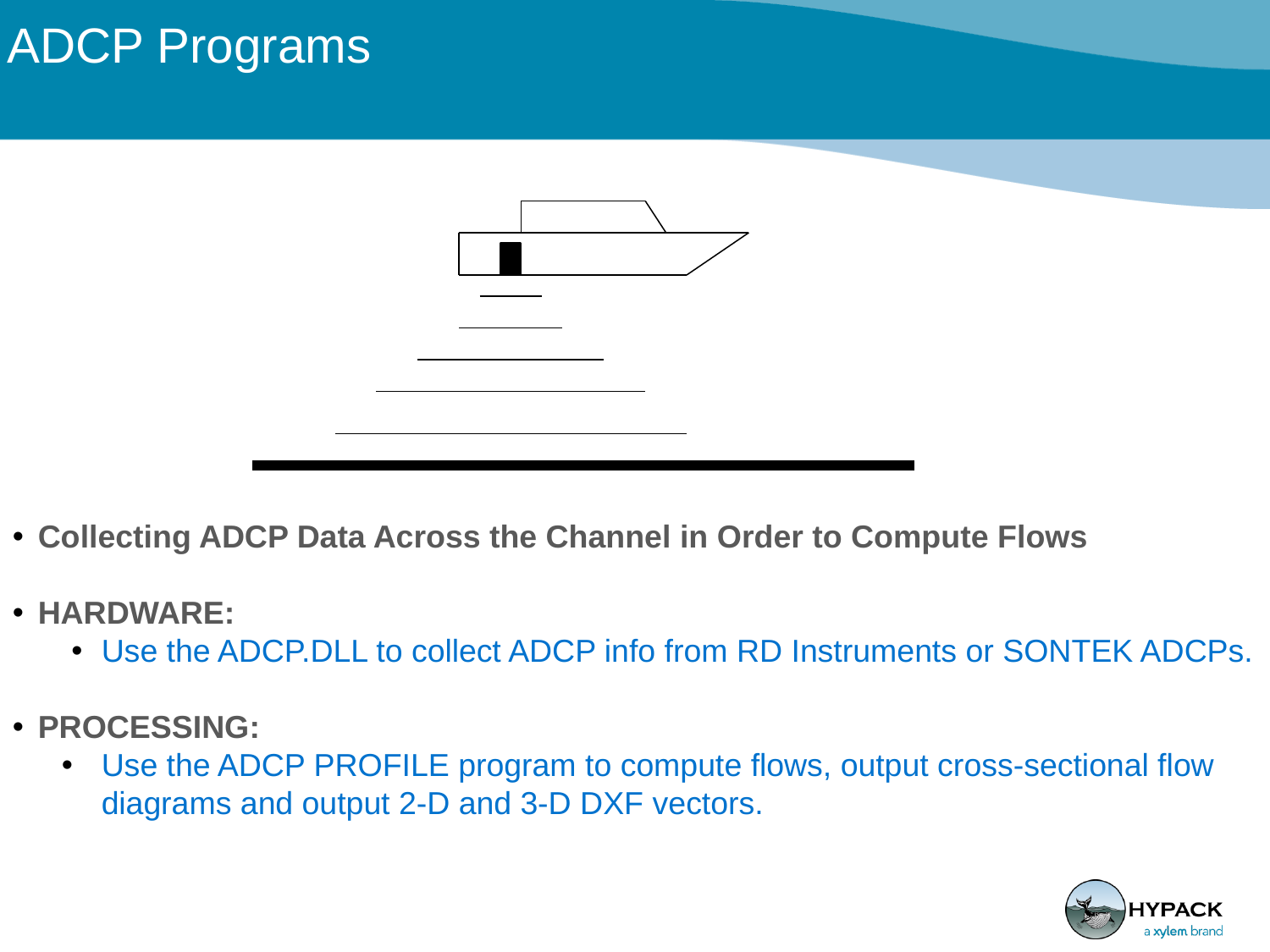

ADCP Programs

Collecting ADCP Data Across the Channel in Order to Compute Flows

HARDWARE:
Use the ADCP.DLL to collect ADCP info from RD Instruments or SONTEK ADCPs.

PROCESSING:
Use the ADCP PROFILE program to compute flows, output cross-sectional flow diagrams and output 2-D and 3-D DXF vectors.